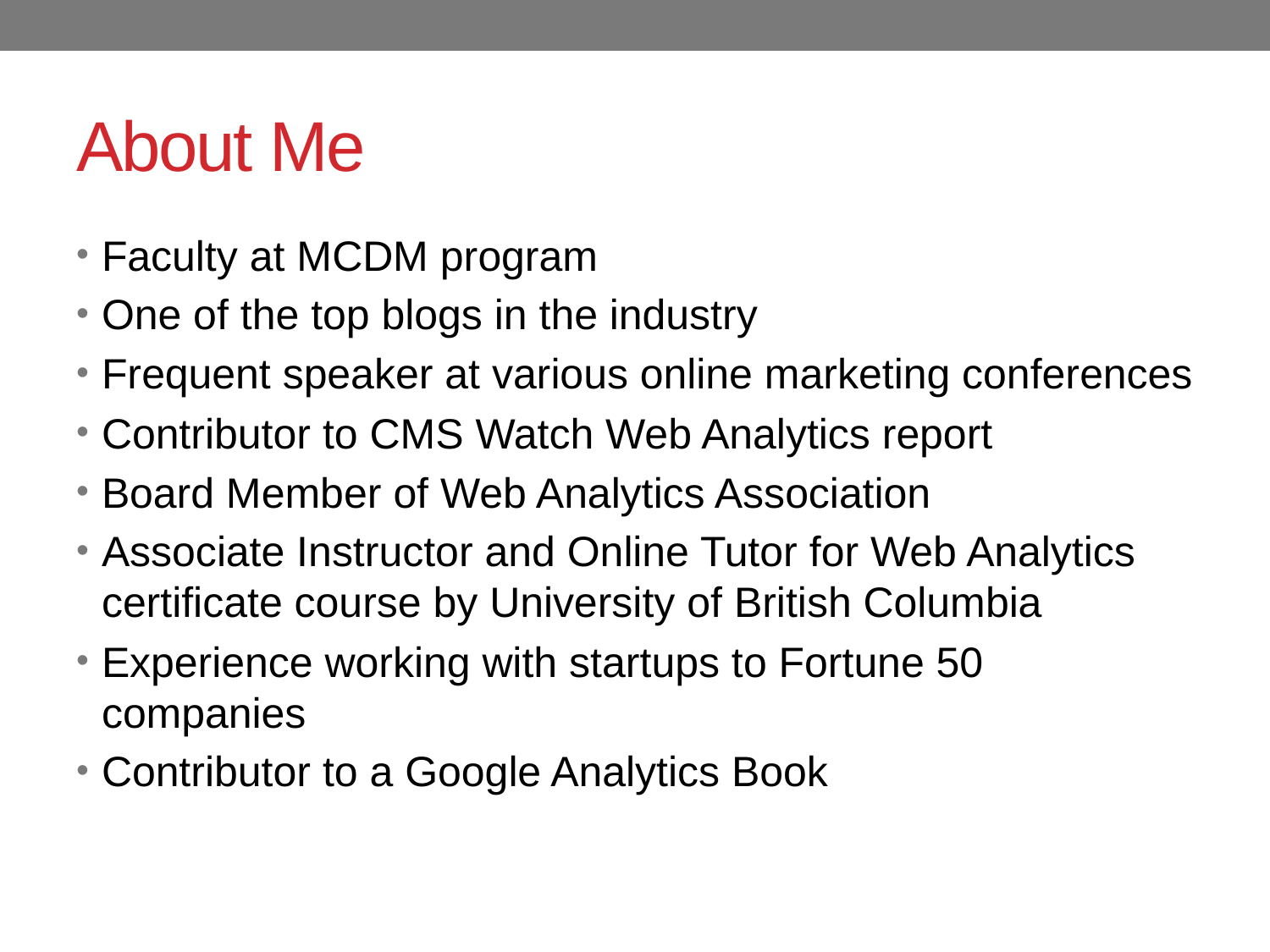

# About Me
Faculty at MCDM program
One of the top blogs in the industry
Frequent speaker at various online marketing conferences
Contributor to CMS Watch Web Analytics report
Board Member of Web Analytics Association
Associate Instructor and Online Tutor for Web Analytics certificate course by University of British Columbia
Experience working with startups to Fortune 50 companies
Contributor to a Google Analytics Book